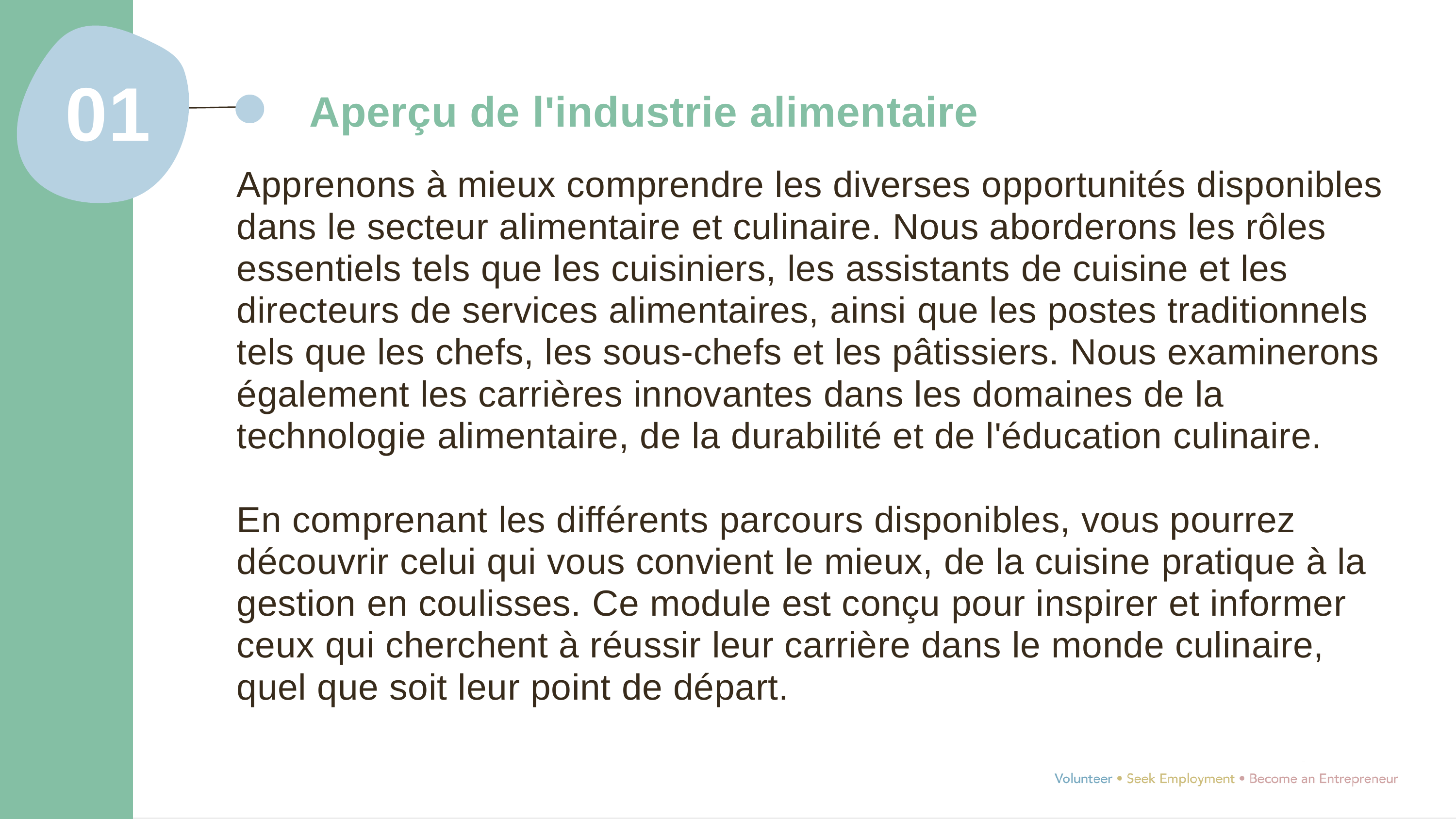

Aperçu de l'industrie alimentaire
01

Apprenons à mieux comprendre les diverses opportunités disponibles dans le secteur alimentaire et culinaire. Nous aborderons les rôles essentiels tels que les cuisiniers, les assistants de cuisine et les directeurs de services alimentaires, ainsi que les postes traditionnels tels que les chefs, les sous-chefs et les pâtissiers. Nous examinerons également les carrières innovantes dans les domaines de la technologie alimentaire, de la durabilité et de l'éducation culinaire.

En comprenant les différents parcours disponibles, vous pourrez découvrir celui qui vous convient le mieux, de la cuisine pratique à la gestion en coulisses. Ce module est conçu pour inspirer et informer ceux qui cherchent à réussir leur carrière dans le monde culinaire, quel que soit leur point de départ.